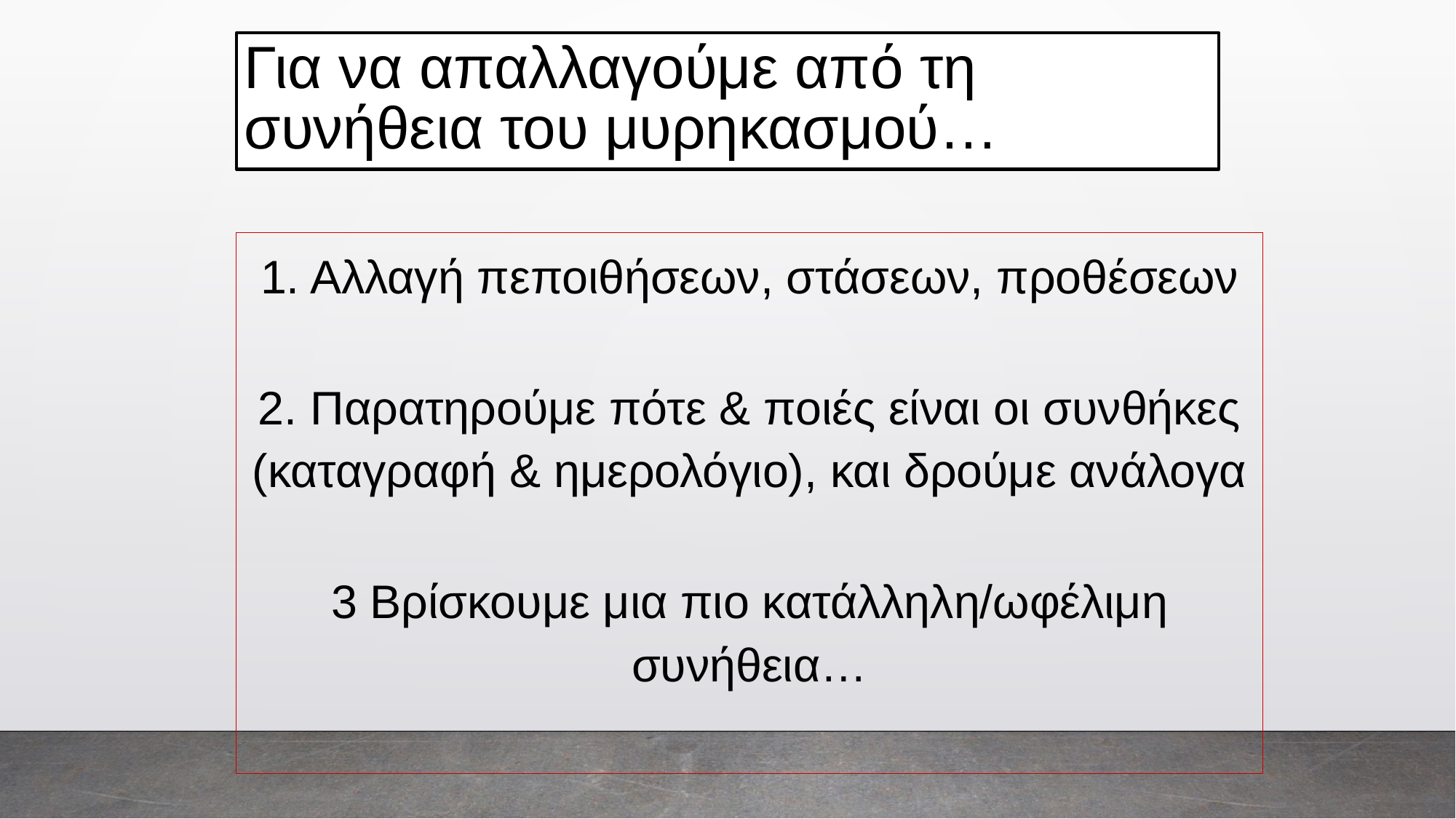

# Για να απαλλαγούμε από τη συνήθεια του μυρηκασμού…
1. Αλλαγή πεποιθήσεων, στάσεων, προθέσεων

2. Παρατηρούμε πότε & ποιές είναι οι συνθήκες (καταγραφή & ημερολόγιο), και δρούμε ανάλογα

3 Βρίσκουμε μια πιο κατάλληλη/ωφέλιμη συνήθεια…